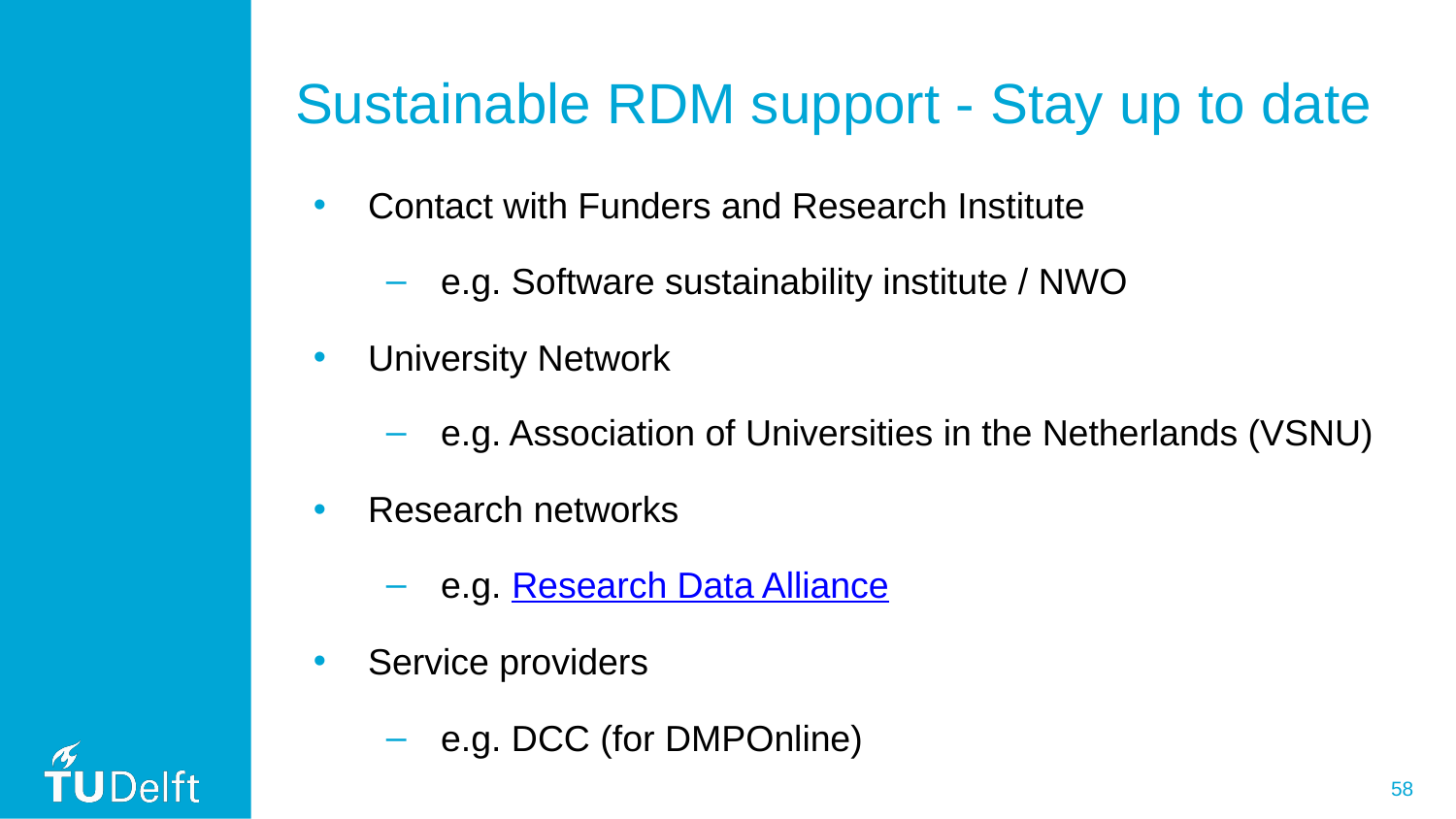

# Sustainable RDM support - Stay up to date
Contact with Funders and Research Institute
e.g. Software sustainability institute / NWO
University Network
e.g. Association of Universities in the Netherlands (VSNU)
Research networks
e.g. Research Data Alliance
Service providers
e.g. DCC (for DMPOnline)